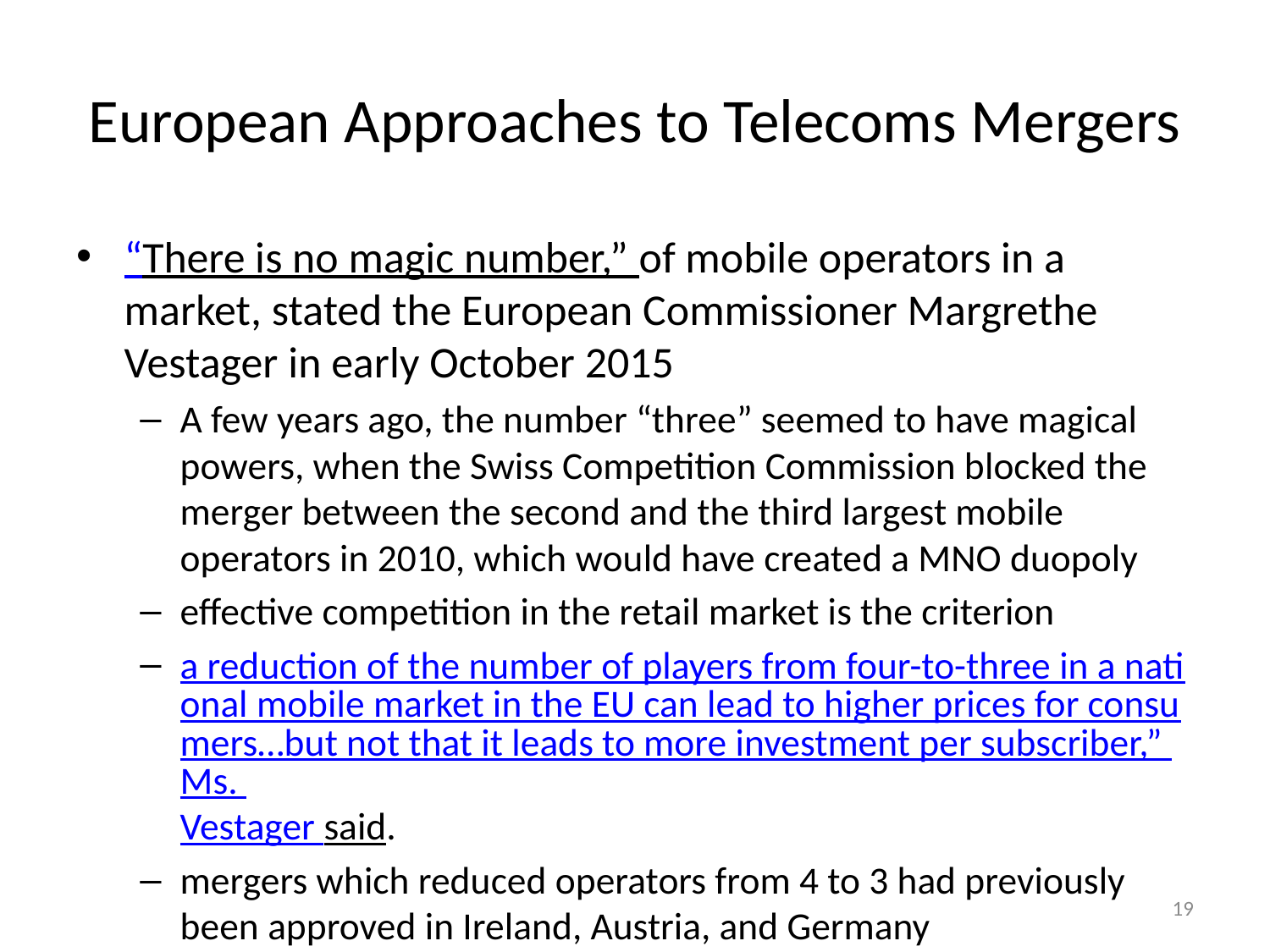

# European Approaches to Telecoms Mergers
“There is no magic number,” of mobile operators in a market, stated the European Commissioner Margrethe Vestager in early October 2015
A few years ago, the number “three” seemed to have magical powers, when the Swiss Competition Commission blocked the merger between the second and the third largest mobile operators in 2010, which would have created a MNO duopoly
effective competition in the retail market is the criterion
a reduction of the number of players from four-to-three in a national mobile market in the EU can lead to higher prices for consumers…but not that it leads to more investment per subscriber,” Ms. Vestager said.
mergers which reduced operators from 4 to 3 had previously been approved in Ireland, Austria, and Germany
19